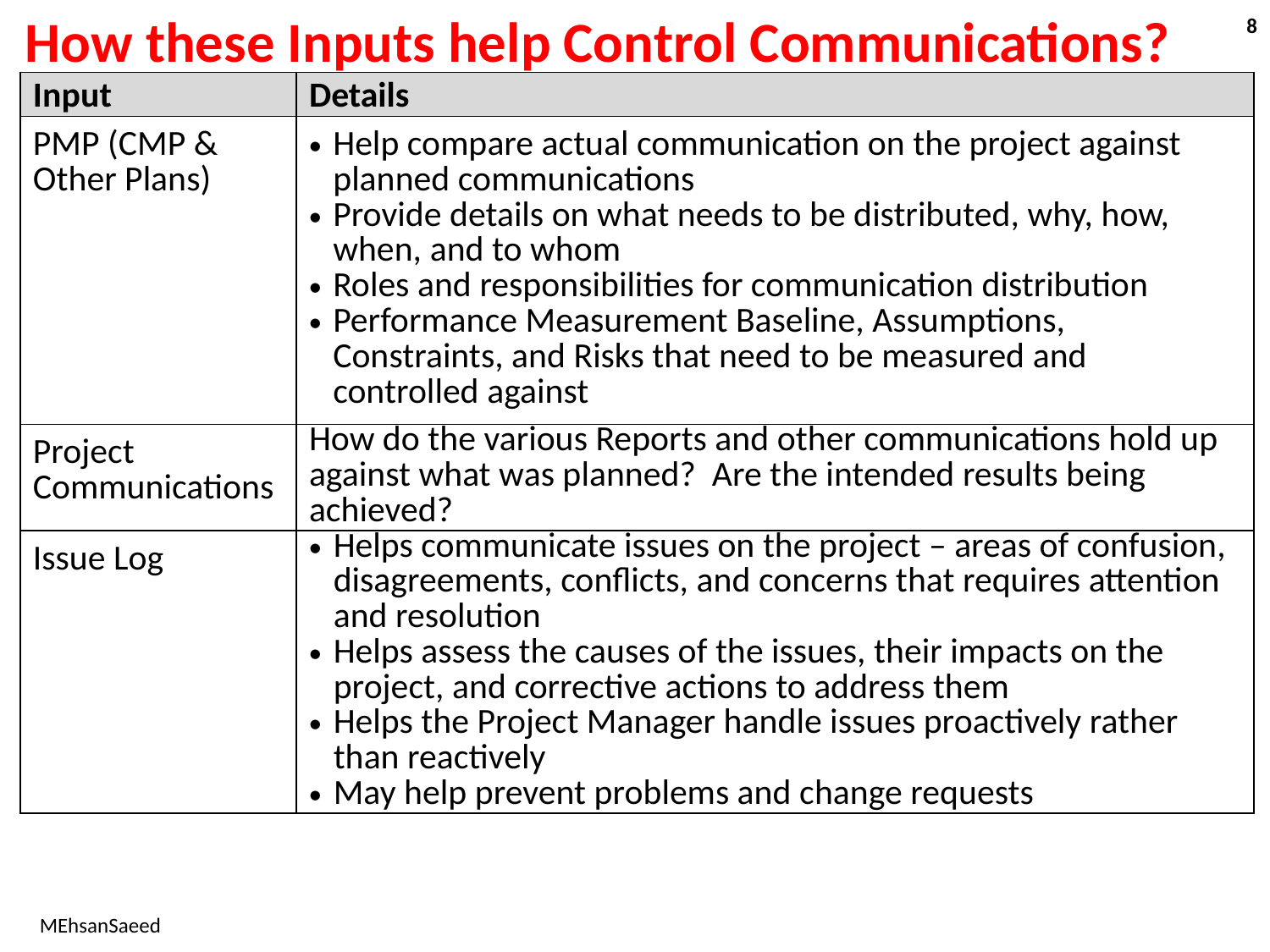

# How these Inputs help Control Communications?
8
| Input | Details |
| --- | --- |
| PMP (CMP & Other Plans) | Help compare actual communication on the project against planned communications Provide details on what needs to be distributed, why, how, when, and to whom Roles and responsibilities for communication distribution Performance Measurement Baseline, Assumptions, Constraints, and Risks that need to be measured and controlled against |
| Project Communications | How do the various Reports and other communications hold up against what was planned? Are the intended results being achieved? |
| Issue Log | Helps communicate issues on the project – areas of confusion, disagreements, conflicts, and concerns that requires attention and resolution Helps assess the causes of the issues, their impacts on the project, and corrective actions to address them Helps the Project Manager handle issues proactively rather than reactively May help prevent problems and change requests |
MEhsanSaeed